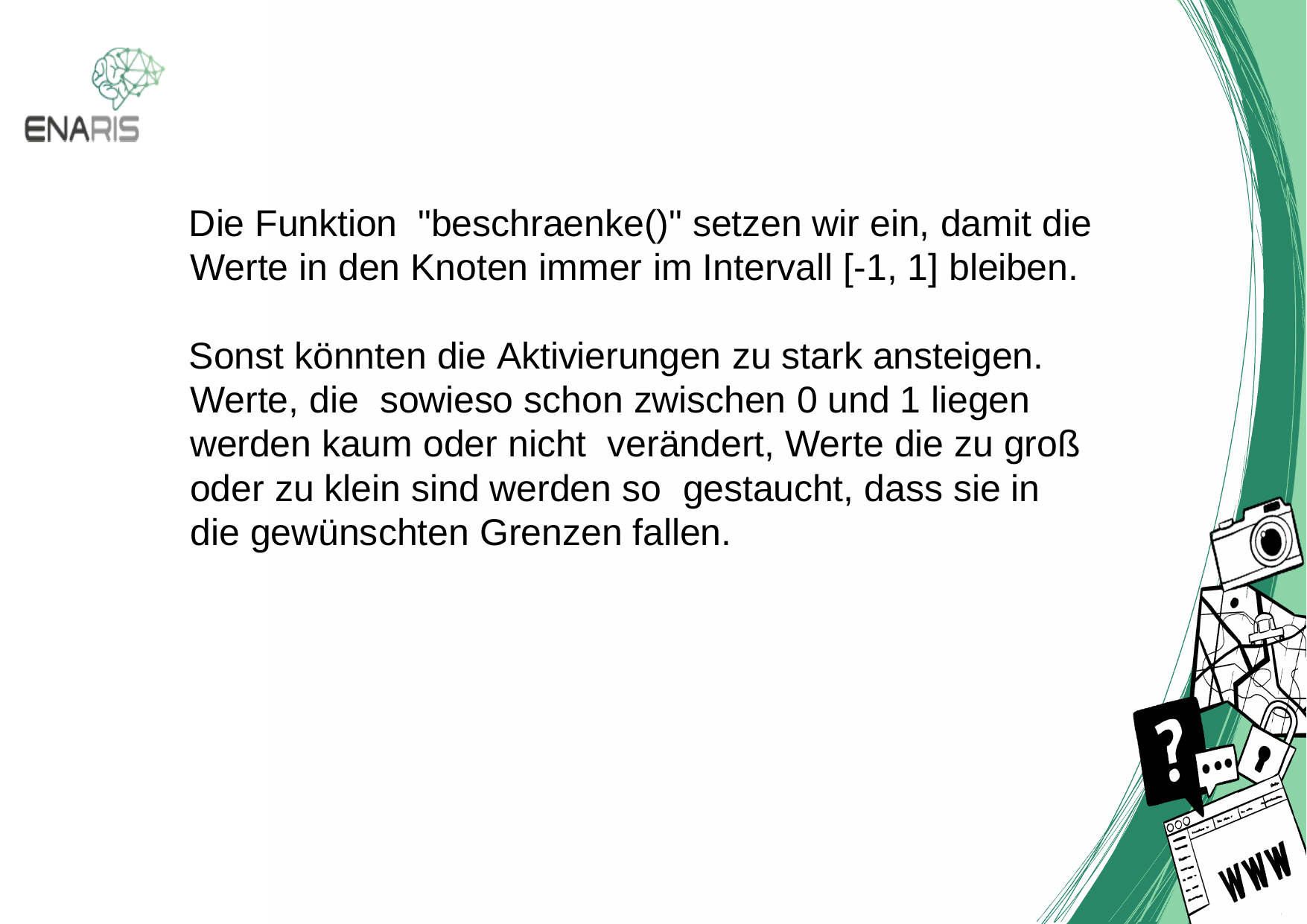

Die Funktion  "beschraenke()" setzen wir ein, damit die Werte in den Knoten immer im Intervall [-1, 1] bleiben.

Sonst könnten die Aktivierungen zu stark ansteigen. Werte, die  sowieso schon zwischen 0 und 1 liegen werden kaum oder nicht  verändert, Werte die zu groß oder zu klein sind werden so  gestaucht, dass sie in die gewünschten Grenzen fallen.